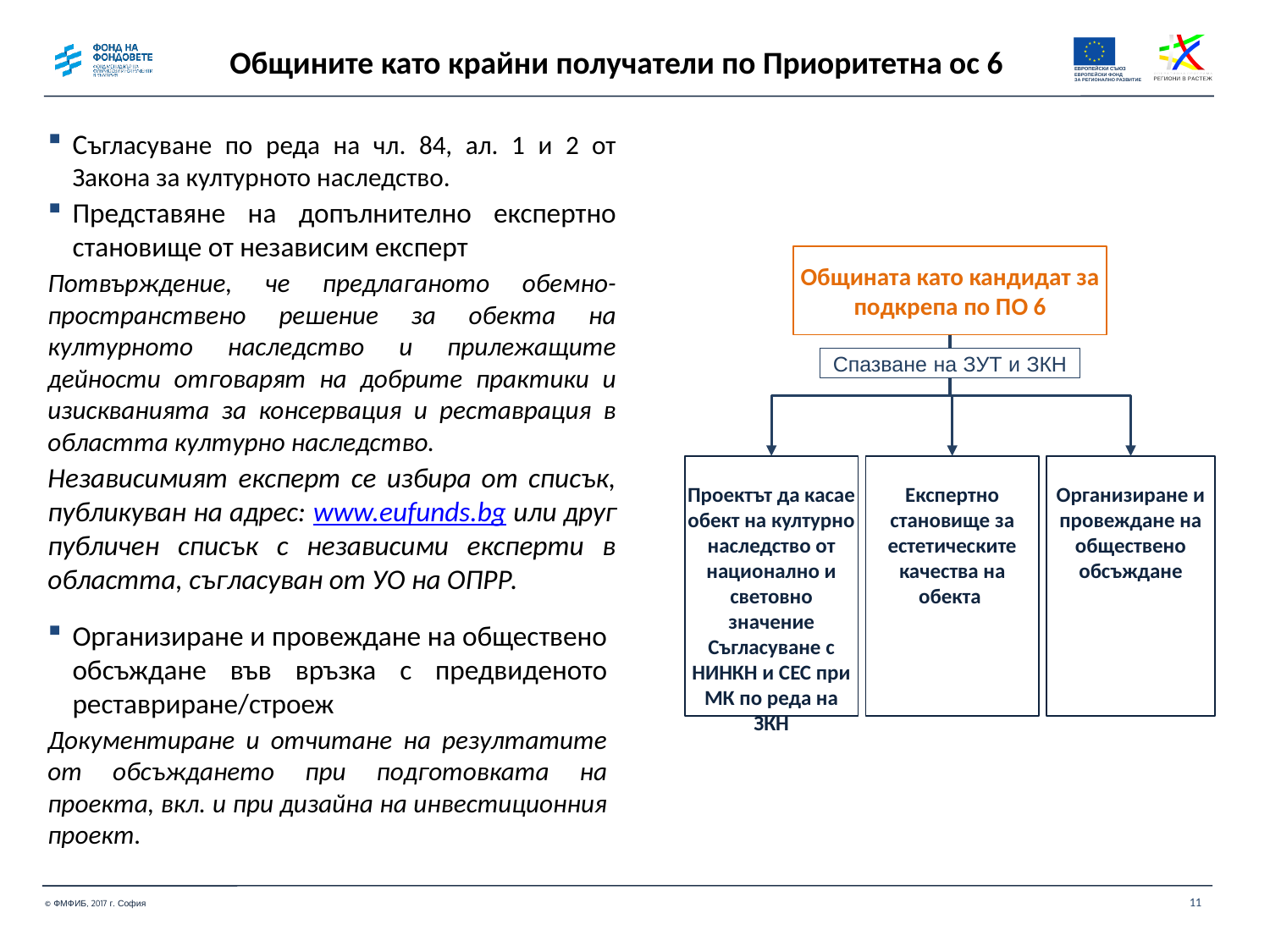

Общините като крайни получатели по Приоритетна ос 6
Съгласуване по реда на чл. 84, ал. 1 и 2 от Закона за културното наследство.
Представяне на допълнително експертно становище от независим експерт
Потвърждение, че предлаганото обемно-пространствено решение за обекта на културното наследство и прилежащите дейности отговарят на добрите практики и изискванията за консервация и реставрация в областта културно наследство.
Независимият експерт се избира от списък, публикуван на адрес: www.eufunds.bg или друг публичен списък с независими експерти в областта, съгласуван от УО на ОПРР.
Общината като кандидат за подкрепа по ПО 6

Проектът да касае обект на културно наследство от национално и световно значение
Съгласуване с НИНКН и СЕС при МК по реда на ЗКН

Експертно становище за естетическите качества на обекта

Организиране и провеждане на обществено обсъждане
Спазване на ЗУТ и ЗКН
Организиране и провеждане на обществено обсъждане във връзка с предвиденото реставриране/строеж
Документиране и отчитане на резултатите от обсъждането при подготовката на проекта, вкл. и при дизайна на инвестиционния проект.

11